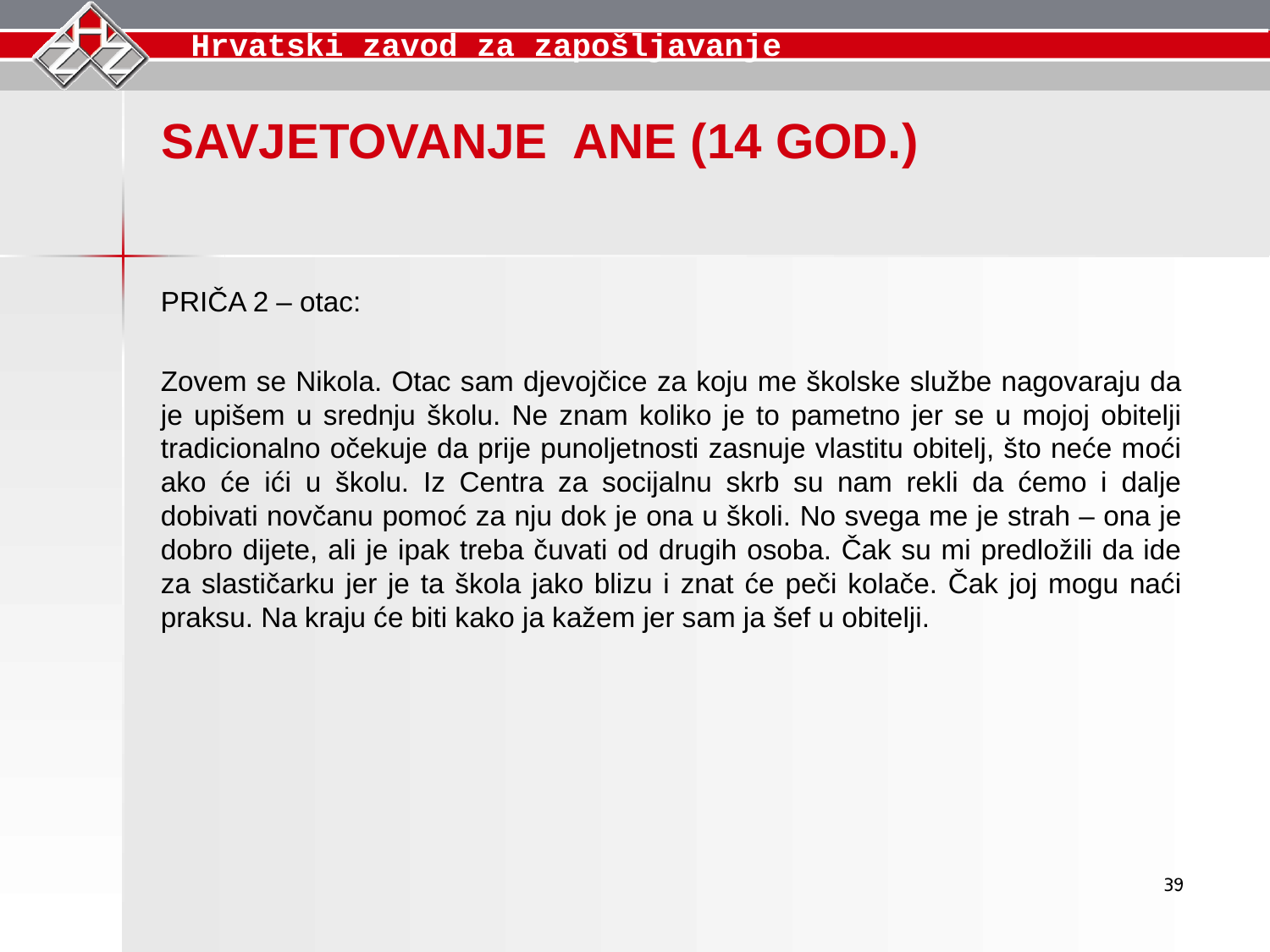

SAVJETOVANJE  ANE (14 GOD.)

PRIČA 2 – otac:

Zovem se Nikola. Otac sam djevojčice za koju me školske službe nagovaraju da je upišem u srednju školu. Ne znam koliko je to pametno jer se u mojoj obitelji tradicionalno očekuje da prije punoljetnosti zasnuje vlastitu obitelj, što neće moći ako će ići u školu. Iz Centra za socijalnu skrb su nam rekli da ćemo i dalje dobivati novčanu pomoć za nju dok je ona u školi. No svega me je strah – ona je dobro dijete, ali je ipak treba čuvati od drugih osoba. Čak su mi predložili da ide za slastičarku jer je ta škola jako blizu i znat će peči kolače. Čak joj mogu naći praksu. Na kraju će biti kako ja kažem jer sam ja šef u obitelji.

39